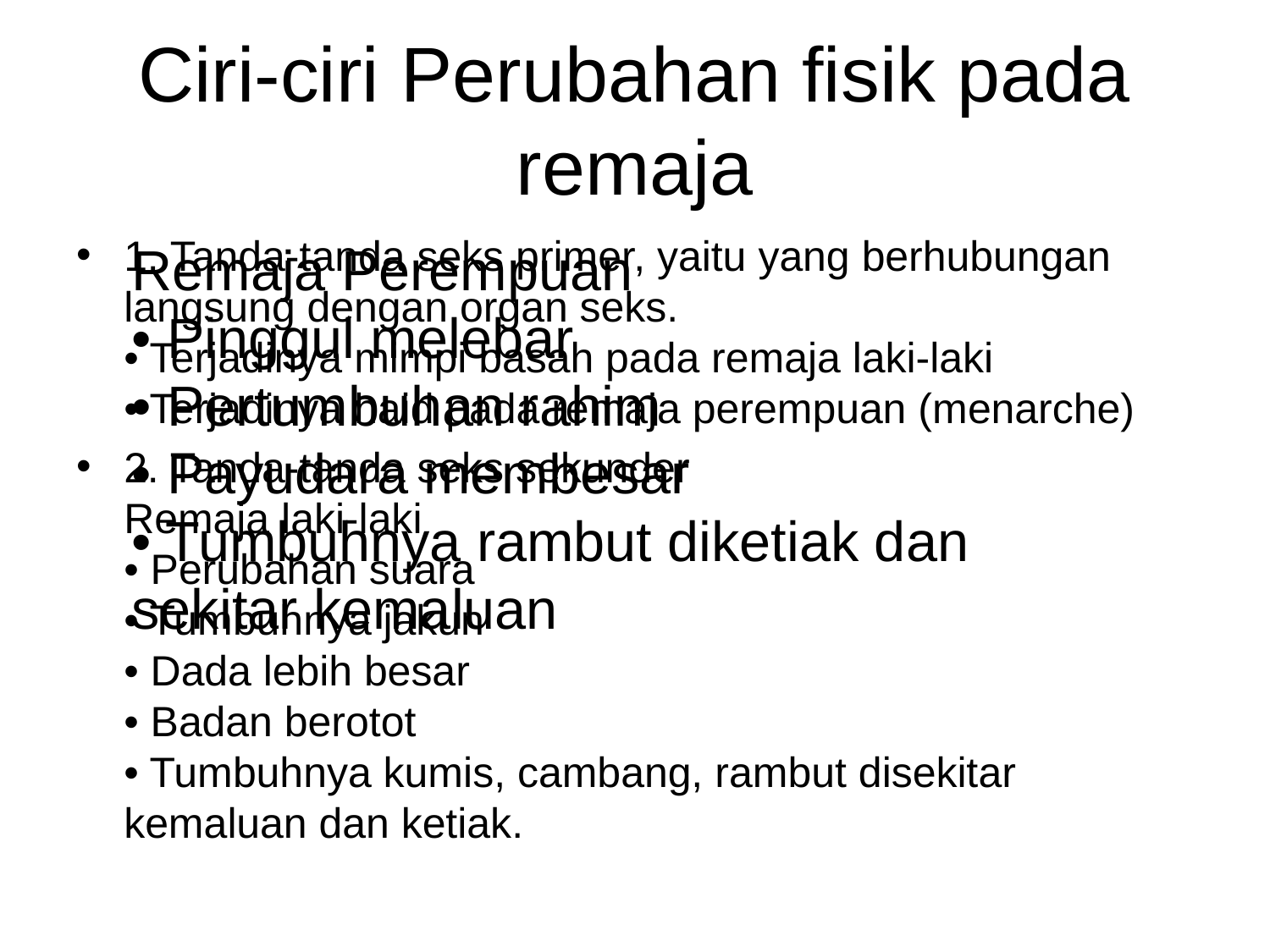

# Ciri-ciri Perubahan fisik pada remaja
1. Tanda-tanda seks primer, yaitu yang berhubungan langsung dengan organ seks.
• Terjadinya mimpi basah pada remaja laki-laki
• Terjadinya haid pada remaja perempuan (menarche)
2. Tanda-tanda seks sekunder
Remaja laki-laki
• Perubahan suara
• Tumbuhnya jakun
• Dada lebih besar
• Badan berotot
• Tumbuhnya kumis, cambang, rambut disekitar kemaluan dan ketiak.
Remaja Perempuan
• Pinggul melebar
• Pertumbuhan rahim
• Payudara membesar
• Tumbuhnya rambut diketiak dan sekitar kemaluan